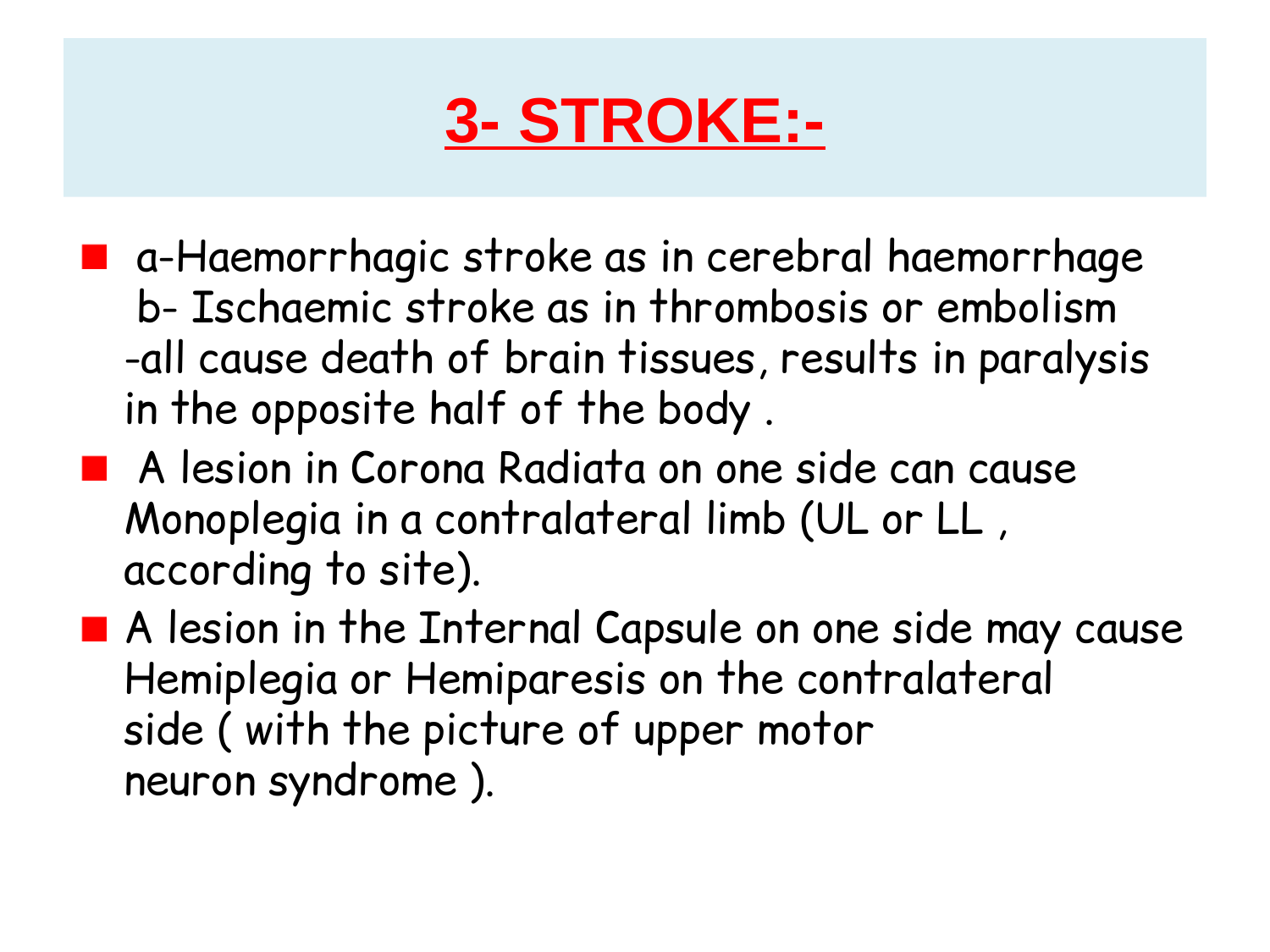

# 3- STROKE:-
 a-Haemorrhagic stroke as in cerebral haemorrhage
 b- Ischaemic stroke as in thrombosis or embolism
-all cause death of brain tissues, results in paralysis in the opposite half of the body .
 A lesion in Corona Radiata on one side can cause Monoplegia in a contralateral limb (UL or LL ,
according to site).
A lesion in the Internal Capsule on one side may cause Hemiplegia or Hemiparesis on the contralateral
side ( with the picture of upper motor
neuron syndrome ).